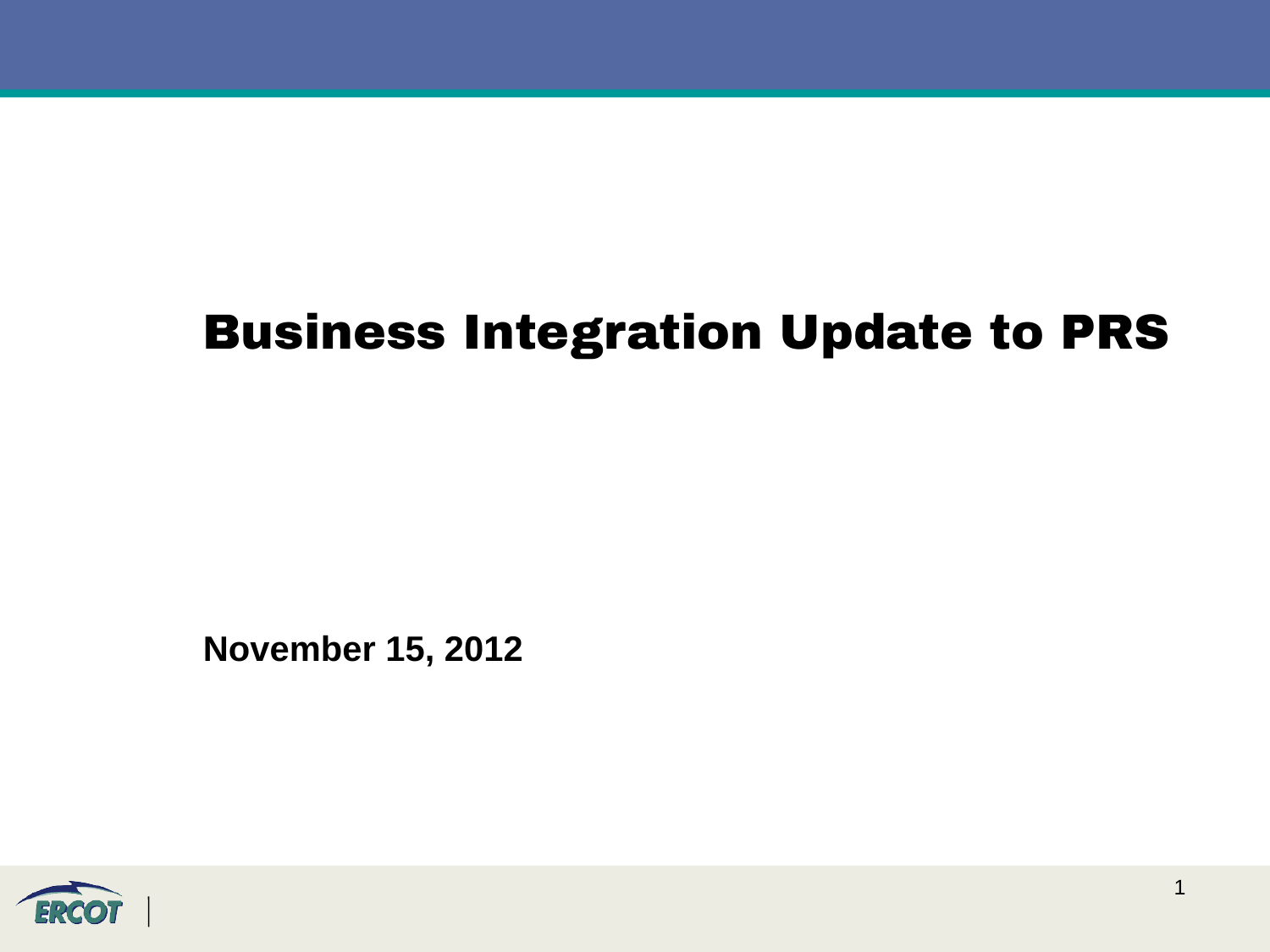

Business Integration Update to PRS

November 15, 2012